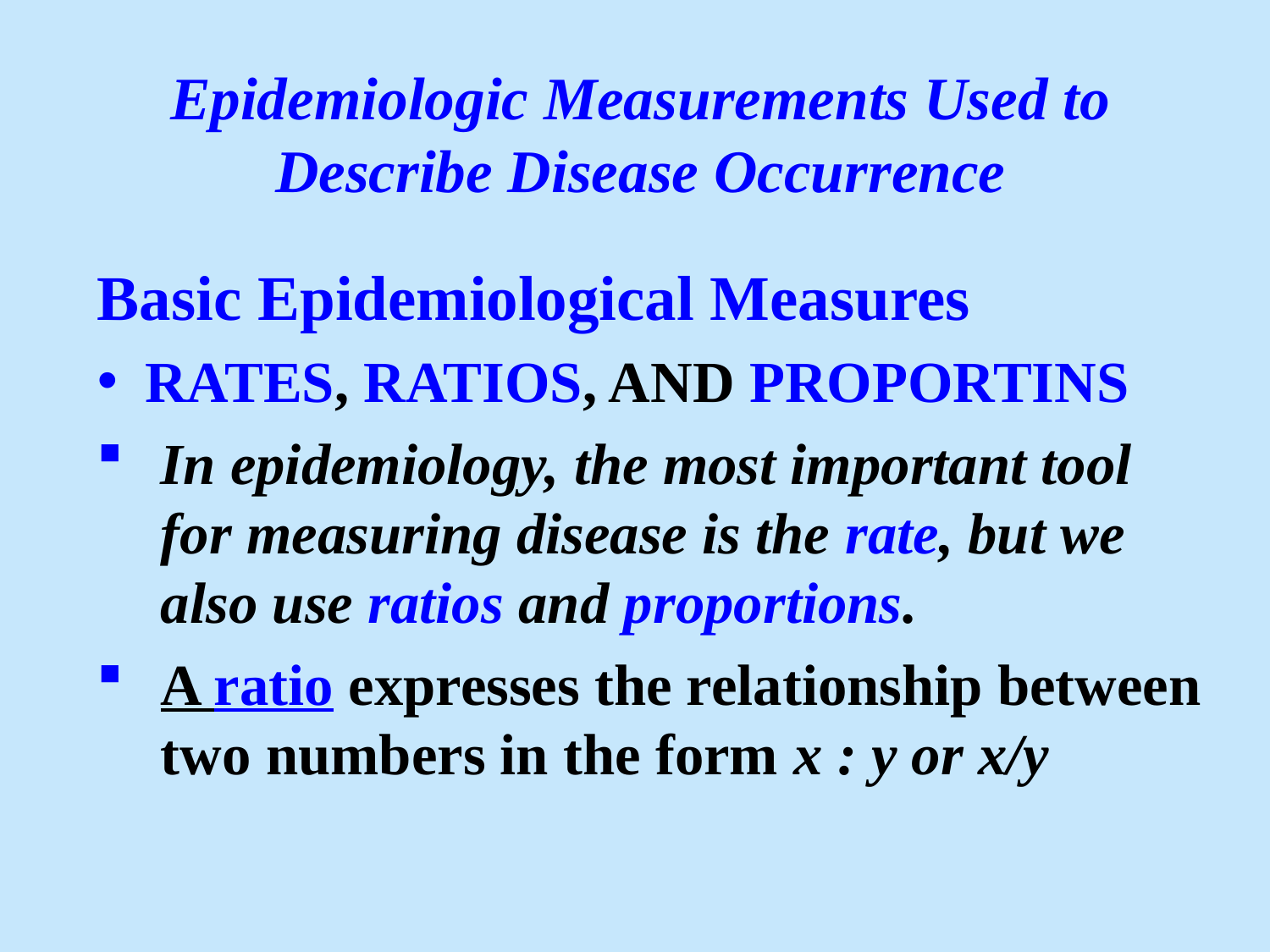

# Epidemiologic Measurements Used to Describe Disease Occurrence
Basic Epidemiological Measures
RATES, RATIOS, AND PROPORTINS
In epidemiology, the most important tool for measuring disease is the rate, but we also use ratios and proportions.
A ratio expresses the relationship between two numbers in the form x : y or x/y